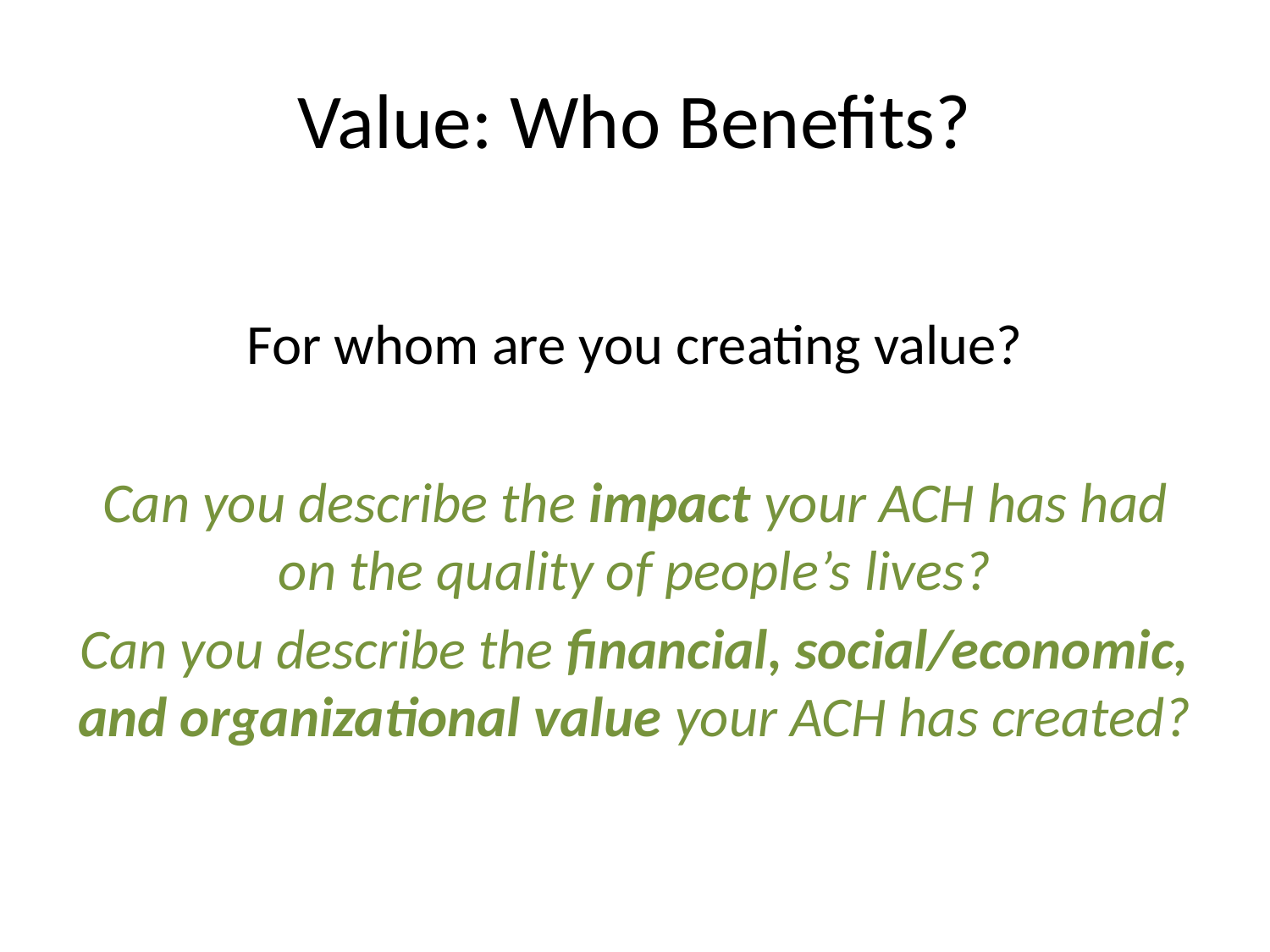

# Value: Who Benefits?

For whom are you creating value?

Can you describe the impact your ACH has had on the quality of people’s lives?
Can you describe the financial, social/economic, and organizational value your ACH has created?